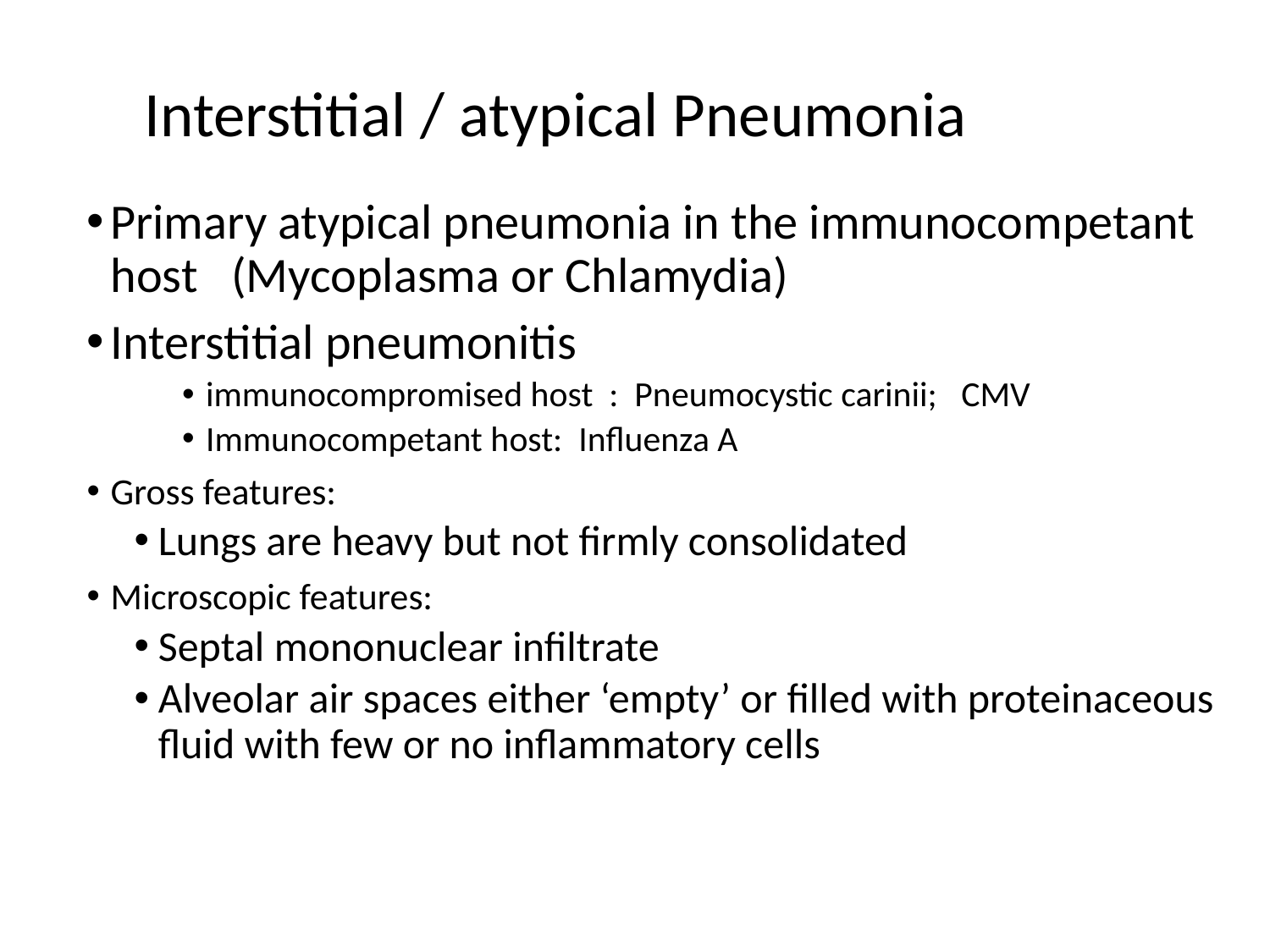

# Interstitial / atypical Pneumonia
Primary atypical pneumonia in the immunocompetant host   (Mycoplasma or Chlamydia)
Interstitial pneumonitis
immunocompromised host  :  Pneumocystic carinii;   CMV
Immunocompetant host:  Influenza A
Gross features:
Lungs are heavy but not firmly consolidated
Microscopic features:
Septal mononuclear infiltrate
Alveolar air spaces either ‘empty’ or filled with proteinaceous fluid with few or no inflammatory cells